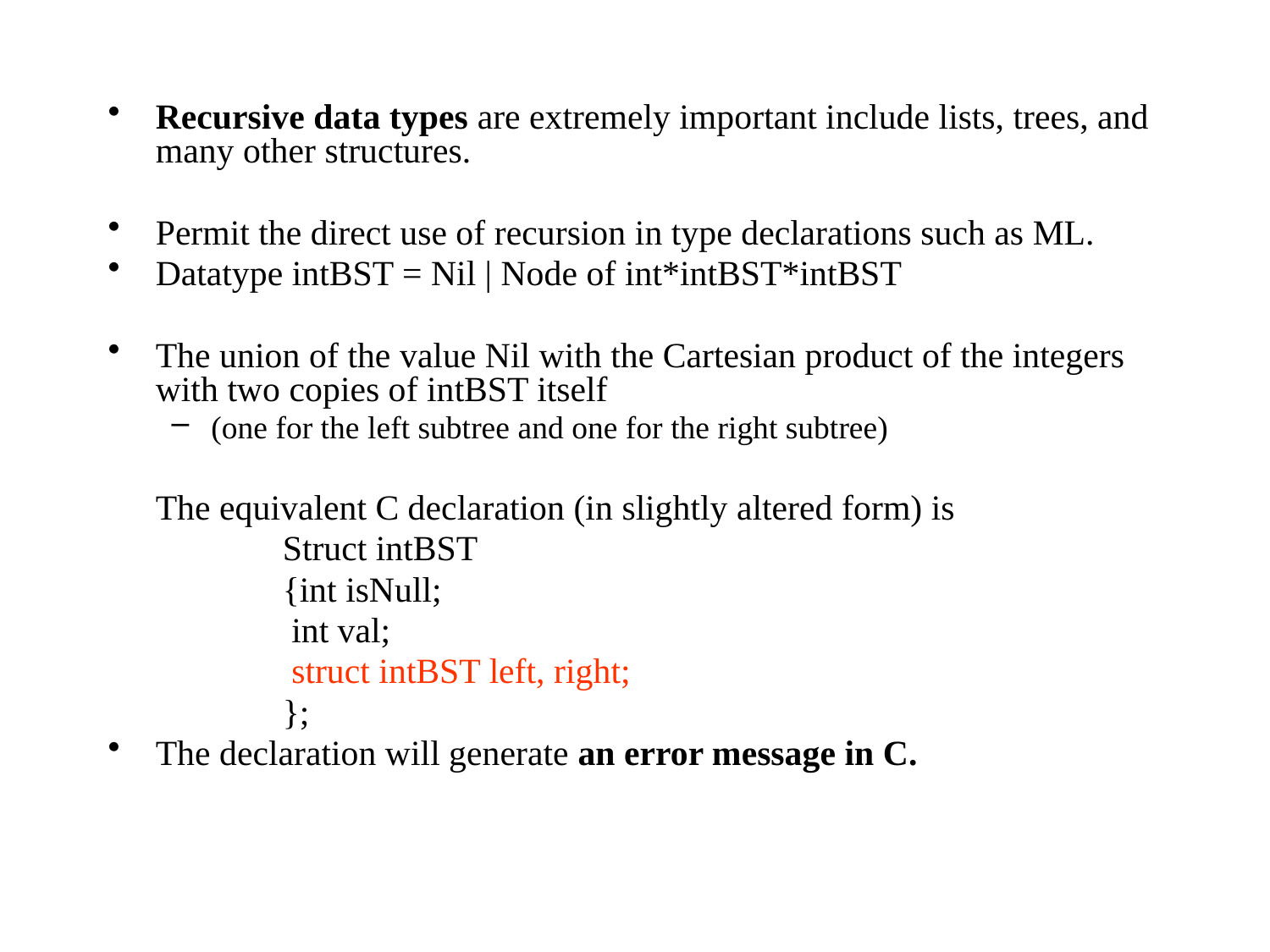

Recursive data types are extremely important include lists, trees, and many other structures.

Permit the direct use of recursion in type declarations such as ML.
Datatype intBST = Nil | Node of int*intBST*intBST

The union of the value Nil with the Cartesian product of the integers with two copies of intBST itself
(one for the left subtree and one for the right subtree)

	The equivalent C declaration (in slightly altered form) is
		Struct intBST
		{int isNull;
		 int val;
		 struct intBST left, right;
		};
The declaration will generate an error message in C.